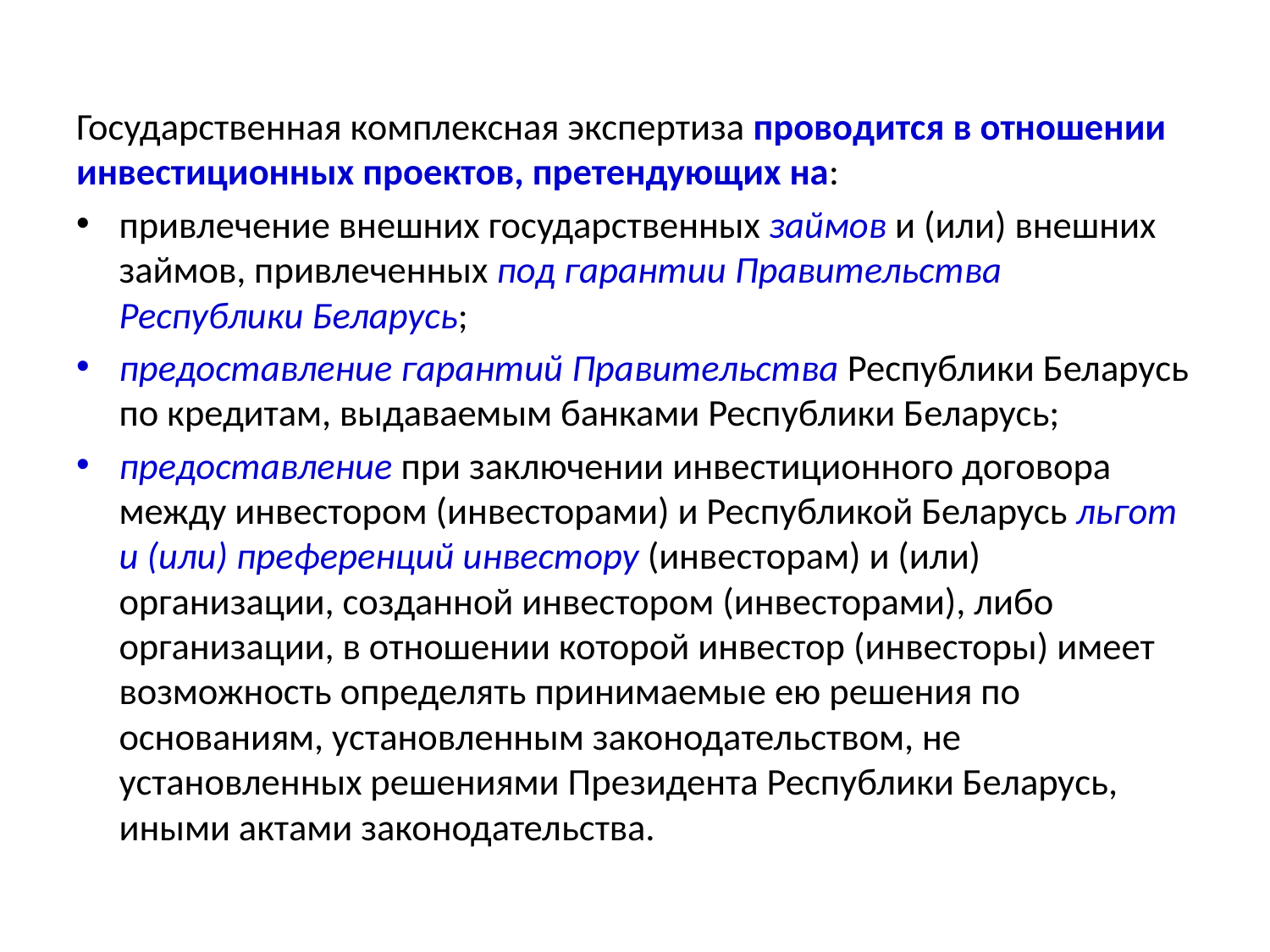

Государственная комплексная экспертиза проводится в отношении инвестиционных проектов, претендующих на:
привлечение внешних государственных займов и (или) внешних займов, привлеченных под гарантии Правительства Республики Беларусь;
предоставление гарантий Правительства Республики Беларусь по кредитам, выдаваемым банками Республики Беларусь;
предоставление при заключении инвестиционного договора между инвестором (инвесторами) и Республикой Беларусь льгот и (или) преференций инвестору (инвесторам) и (или) организации, созданной инвестором (инвесторами), либо организации, в отношении которой инвестор (инвесторы) имеет возможность определять принимаемые ею решения по основаниям, установленным законодательством, не установленных решениями Президента Республики Беларусь, иными актами законодательства.